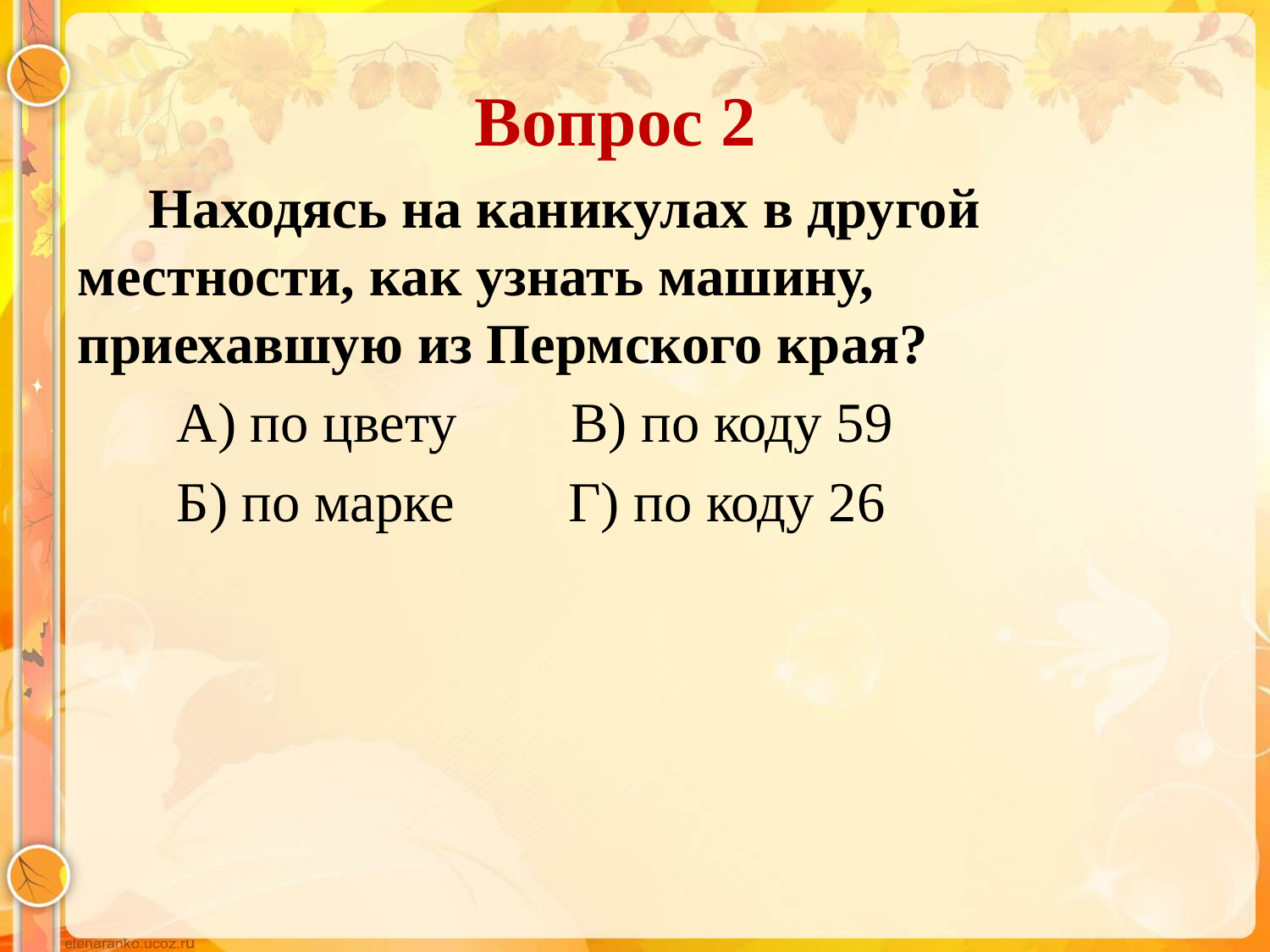

Вопрос 2
     Находясь на каникулах в другой       местности, как узнать машину, приехавшую из Пермского края?
       А) по цвету        В) по коду 59
       Б) по марке        Г) по коду 26